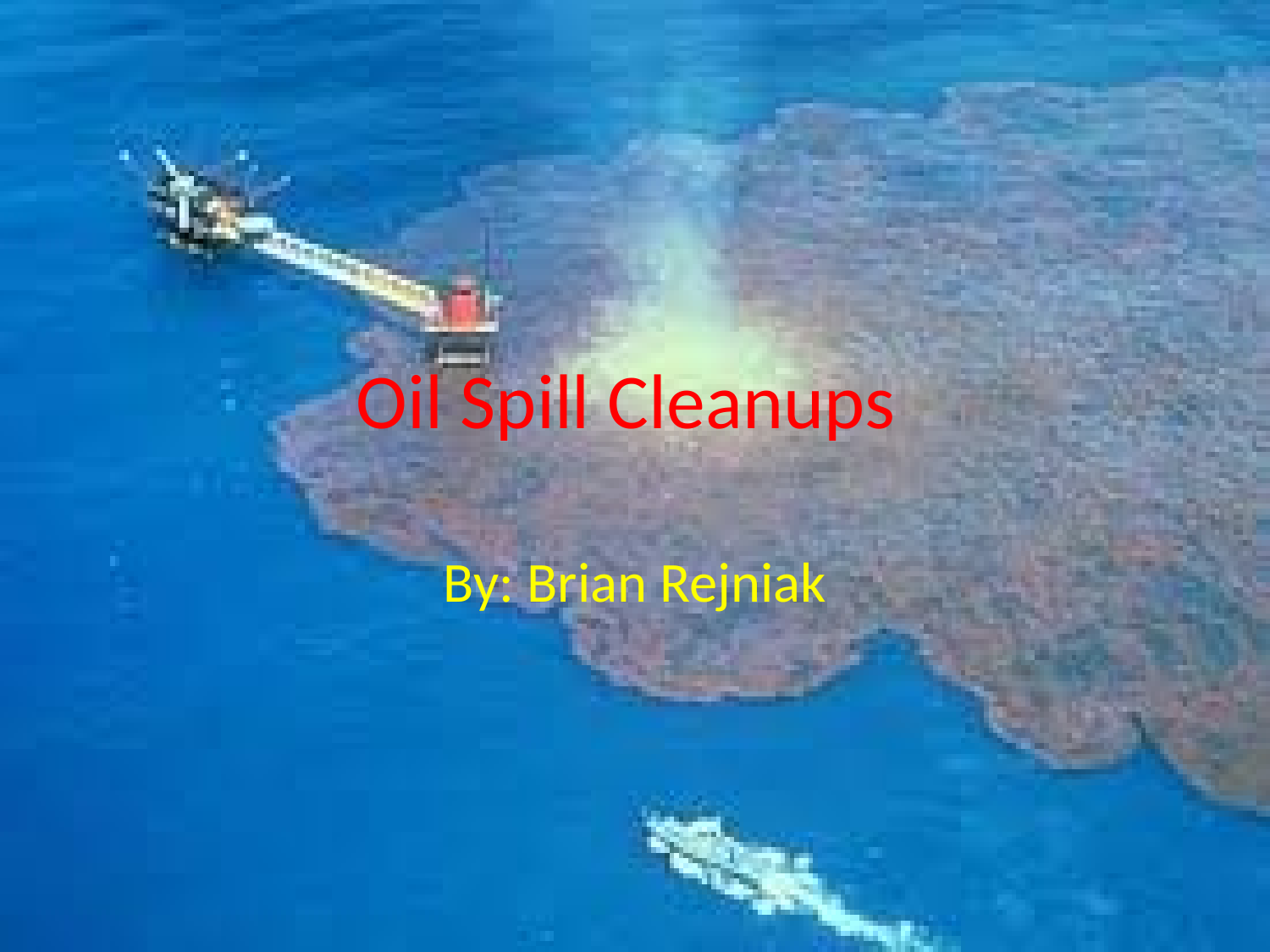

# Oil Spill Cleanups
By: Brian Rejniak